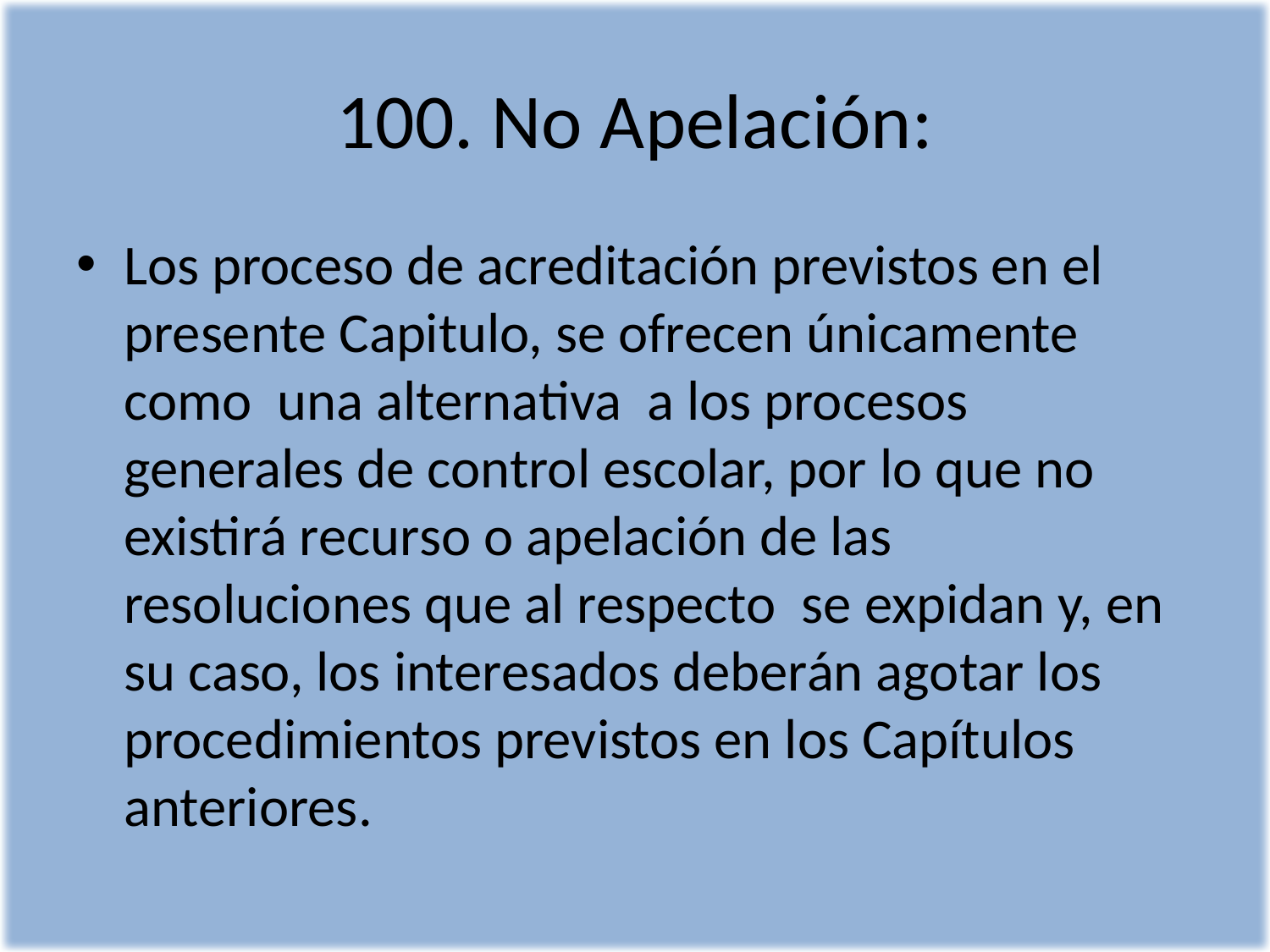

# 100. No Apelación:
Los proceso de acreditación previstos en el presente Capitulo, se ofrecen únicamente como  una alternativa  a los procesos generales de control escolar, por lo que no existirá recurso o apelación de las resoluciones que al respecto  se expidan y, en su caso, los interesados deberán agotar los procedimientos previstos en los Capítulos anteriores.